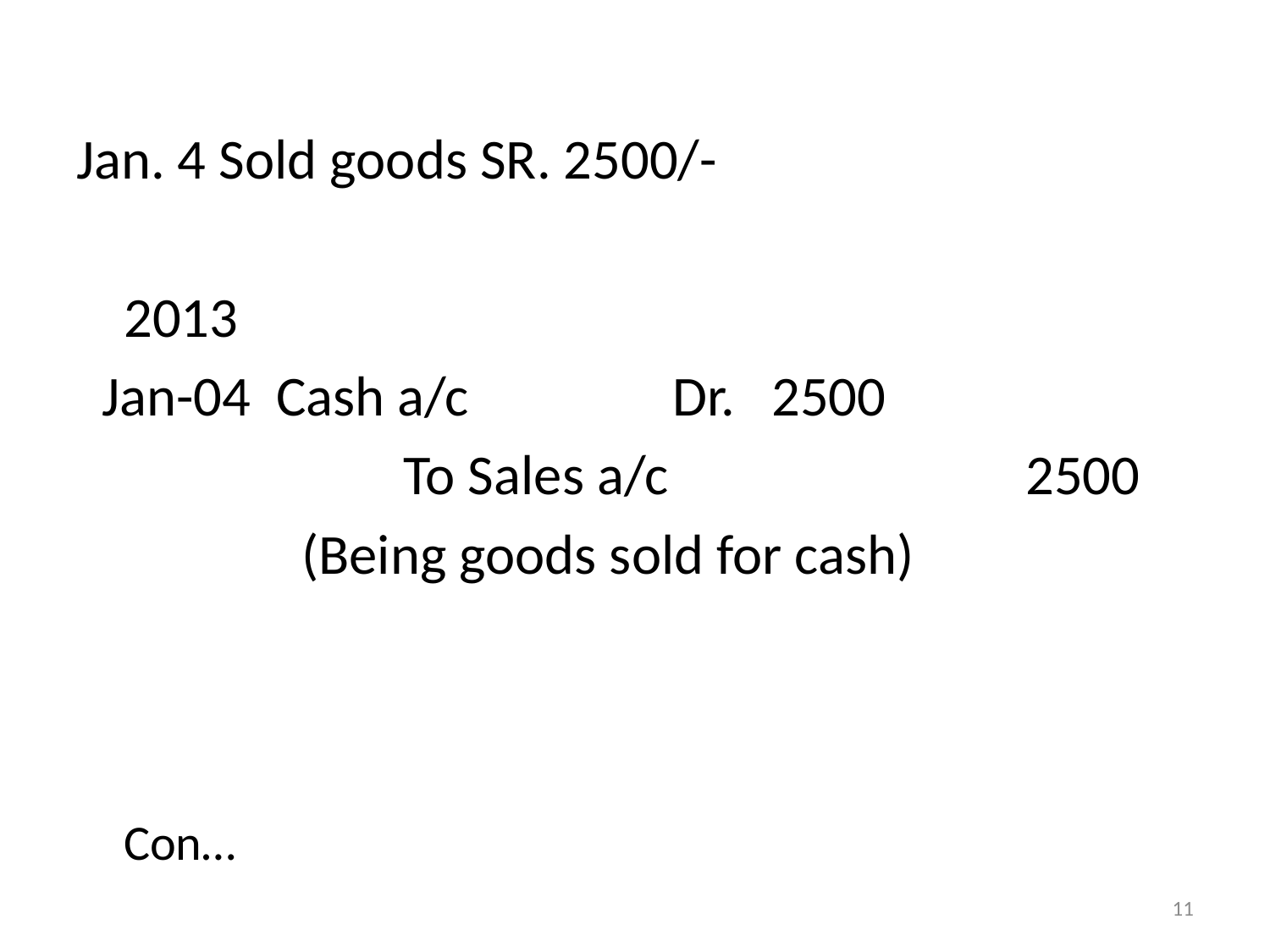

Jan. 4 Sold goods SR. 2500/-

	2013
  Jan-04  Cash a/c                Dr. 	 2500
	          	  To Sales a/c			 2500
		    (Being goods sold for cash)

																       Con…
11